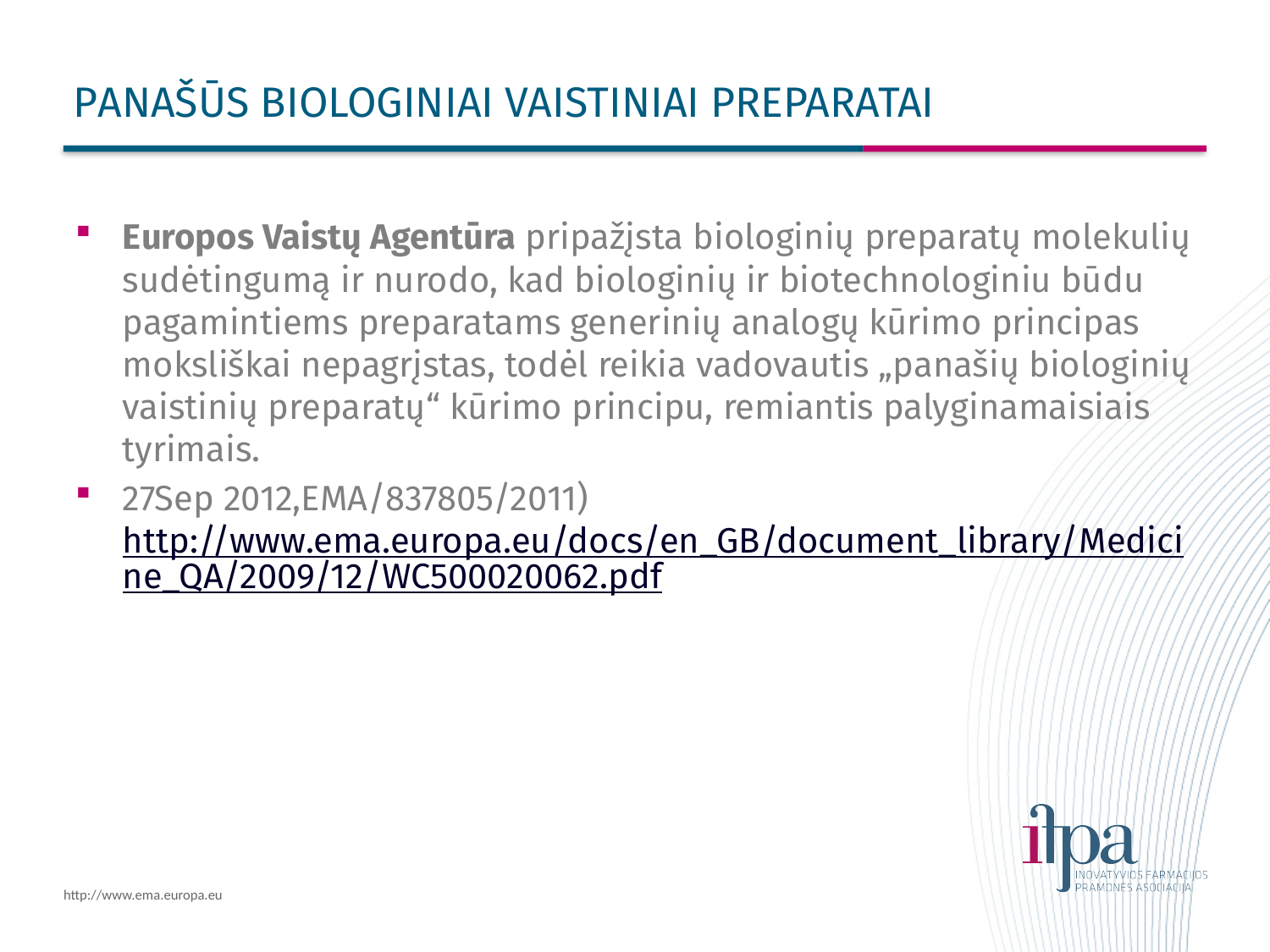

# Panašūs biologiniai vaistiniai preparatai

Europos Vaistų Agentūra pripažįsta biologinių preparatų molekulių sudėtingumą ir nurodo, kad biologinių ir biotechnologiniu būdu pagamintiems preparatams generinių analogų kūrimo principas moksliškai nepagrįstas, todėl reikia vadovautis „panašių biologinių vaistinių preparatų“ kūrimo principu, remiantis palyginamaisiais tyrimais.
27Sep 2012,EMA/837805/2011) http://www.ema.europa.eu/docs/en_GB/document_library/Medicine_QA/2009/12/WC500020062.pdf
http://www.ema.europa.eu